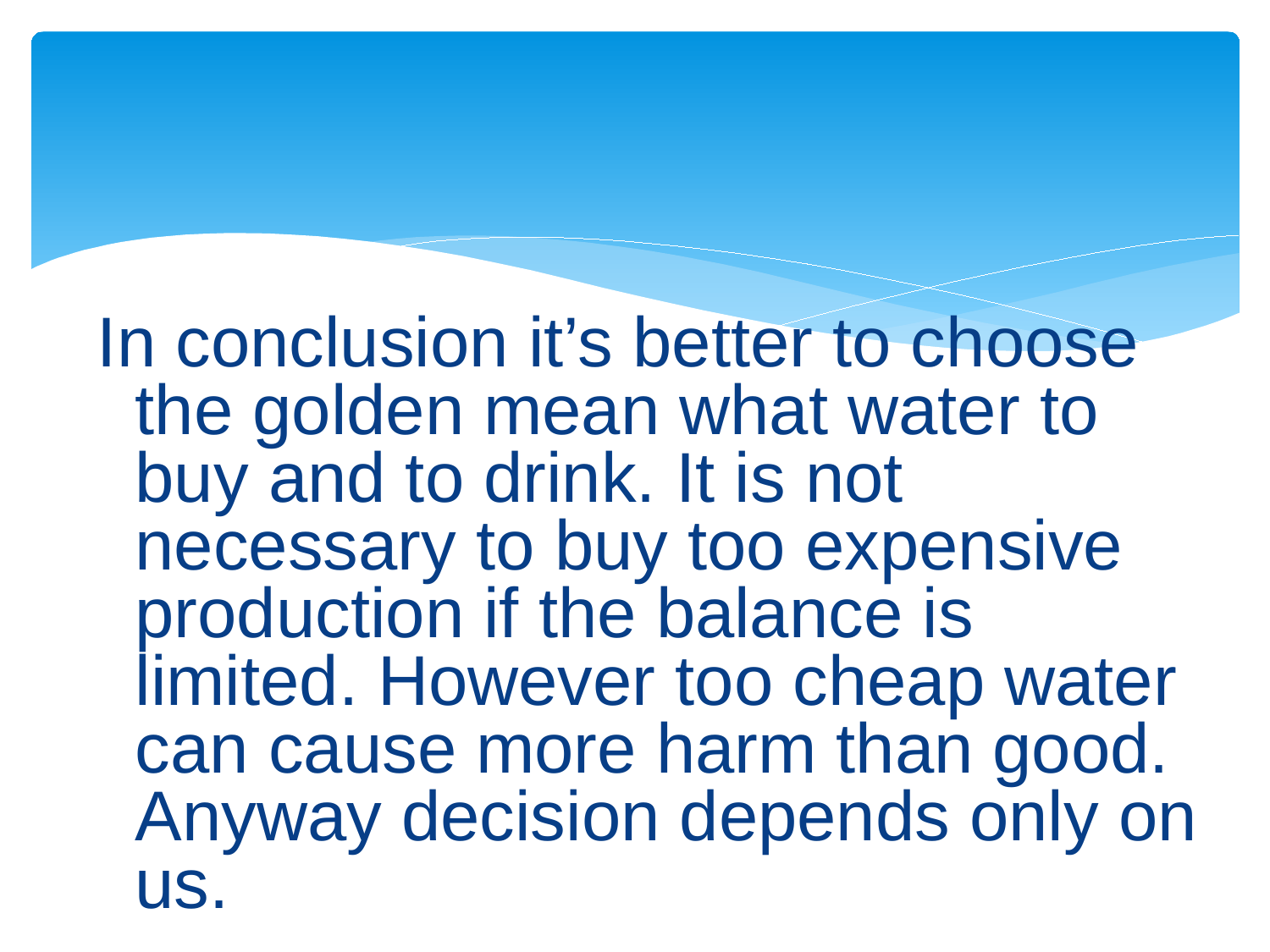

In conclusion it’s better to choose the golden mean what water to buy and to drink. It is not necessary to buy too expensive production if the balance is limited. However too cheap water can cause more harm than good. Anyway decision depends only on us.